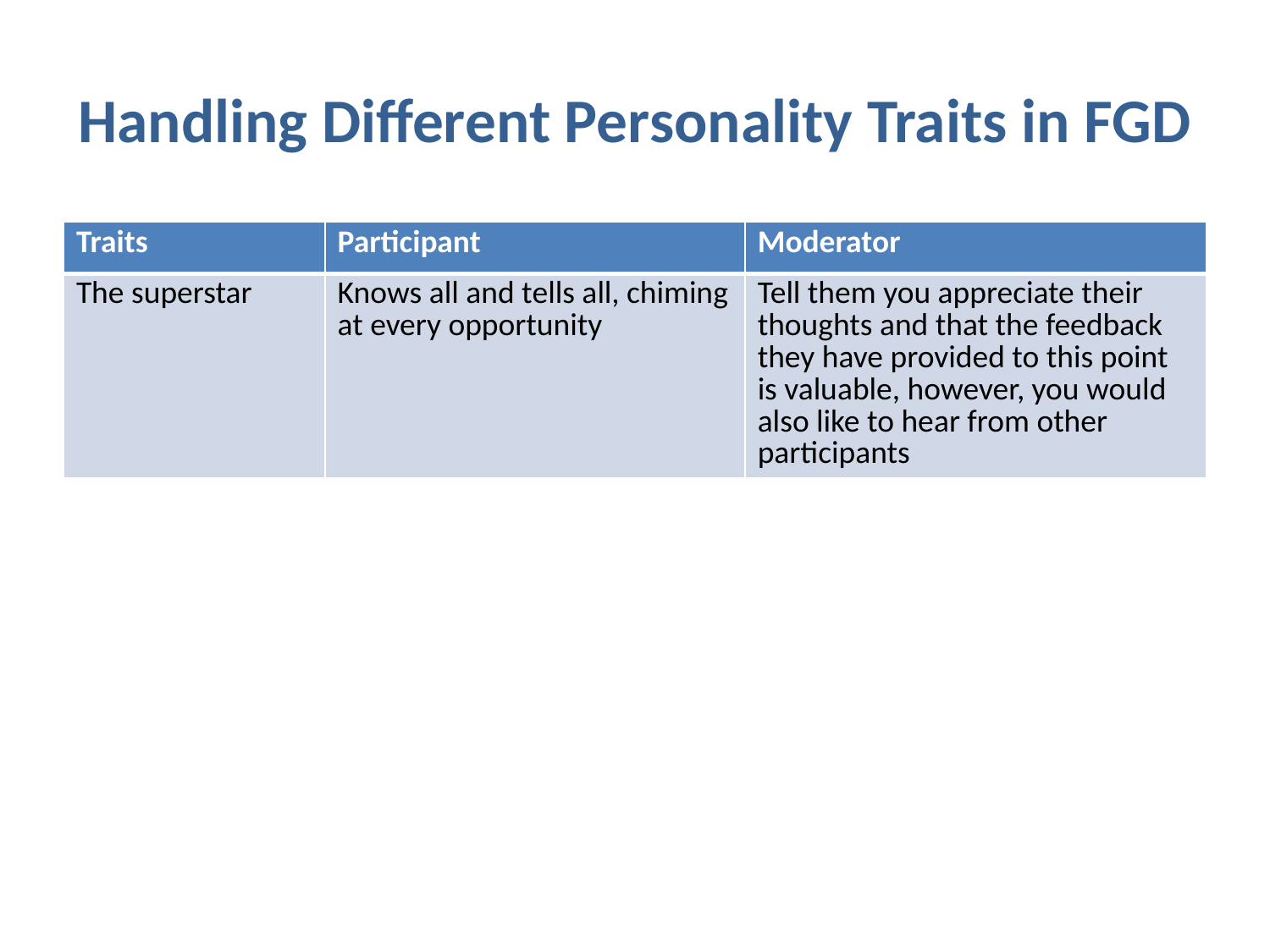

# Handling Different Personality Traits in FGD
| Traits | Participant | Moderator |
| --- | --- | --- |
| The superstar | Knows all and tells all, chiming at every opportunity | Tell them you appreciate their thoughts and that the feedback they have provided to this point is valuable, however, you would also like to hear from other participants |